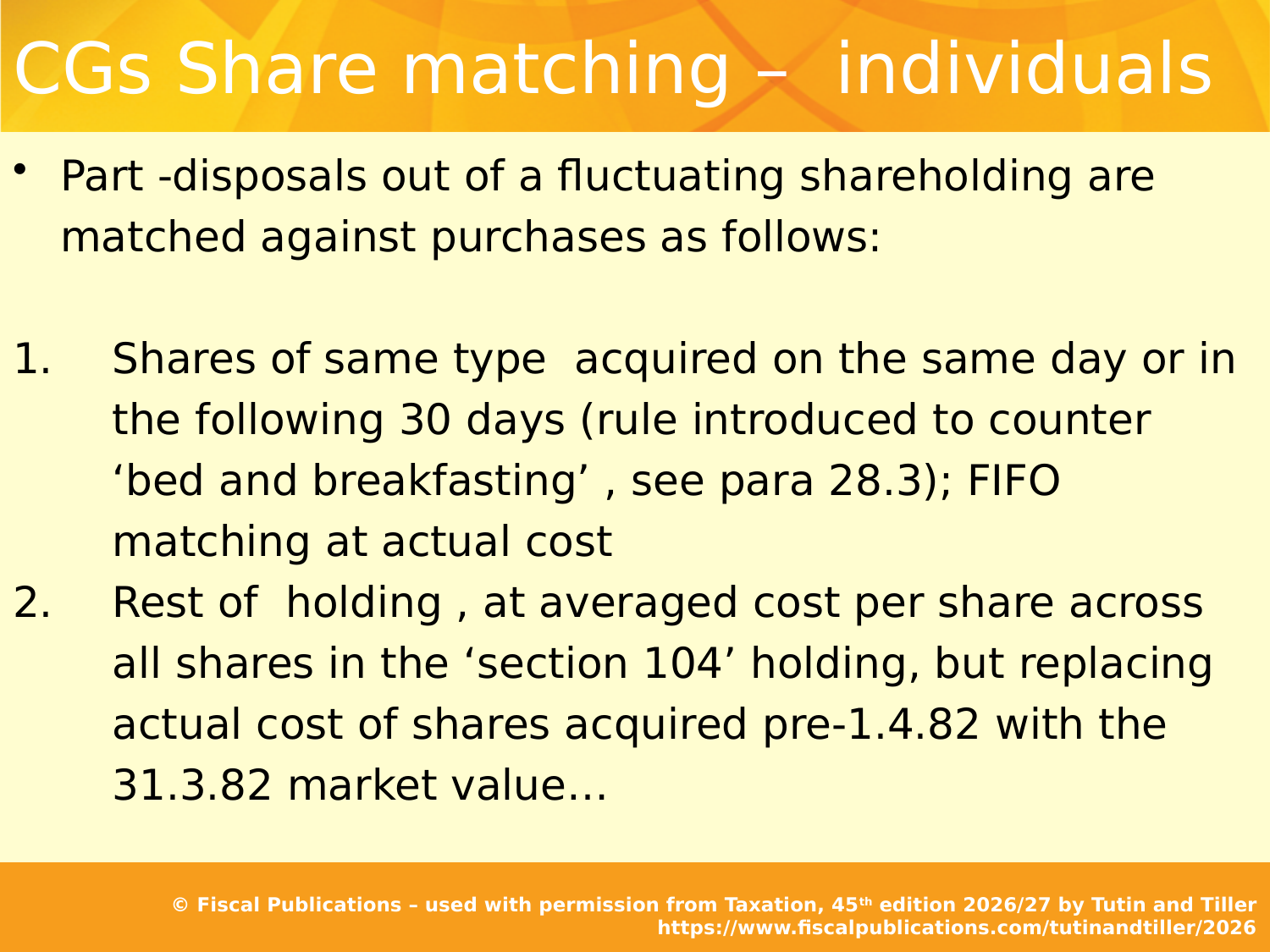

# CGs Share matching –  individuals
Part -disposals out of a fluctuating shareholding are matched against purchases as follows:

Shares of same type  acquired on the same day or in the following 30 days (rule introduced to counter ‘bed and breakfasting’ , see para 28.3); FIFO matching at actual cost
Rest of  holding , at averaged cost per share across all shares in the ‘section 104’ holding, but replacing actual cost of shares acquired pre-1.4.82 with the  31.3.82 market value…